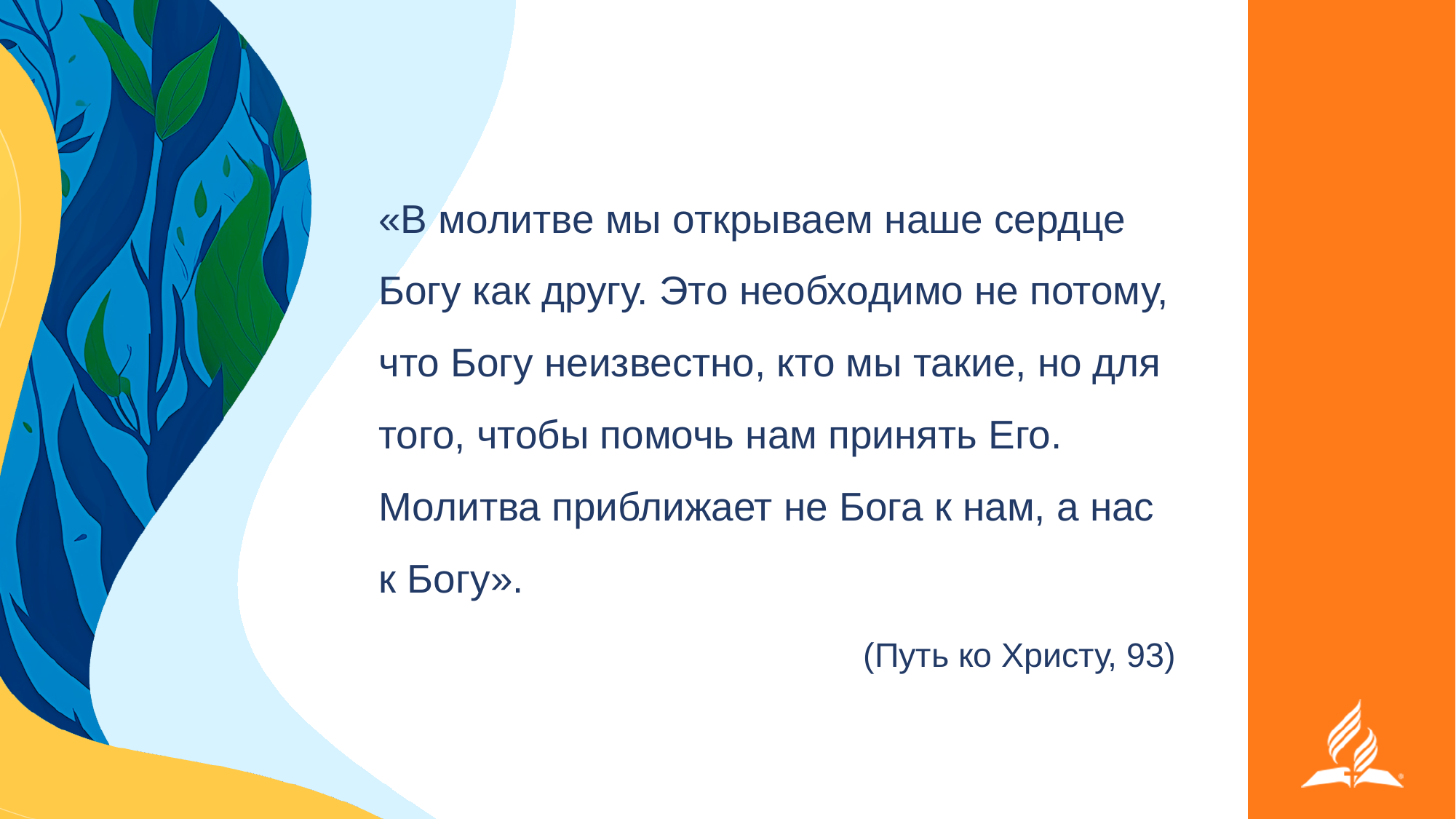

«В молитве мы открываем наше сердце Богу как другу. Это необходимо не потому, что Богу неизвестно, кто мы такие, но для того, чтобы помочь нам принять Его. Молитва приближает не Бога к нам, а нас к Богу».
(Путь ко Христу, 93)